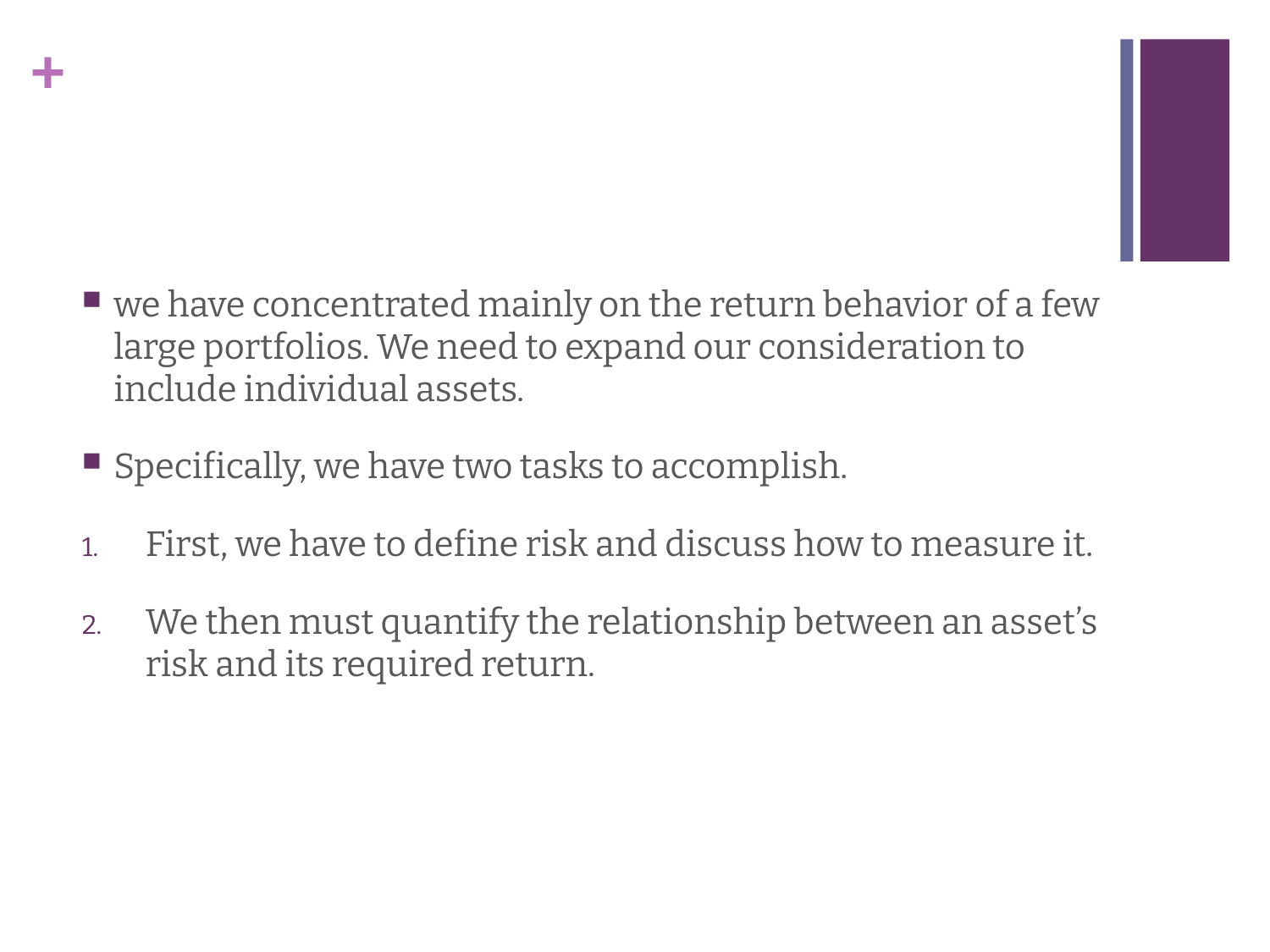

#
we have concentrated mainly on the return behavior of a few large portfolios. We need to expand our consideration to include individual assets.
Specifically, we have two tasks to accomplish.
First, we have to define risk and discuss how to measure it.
We then must quantify the relationship between an asset’s risk and its required return.